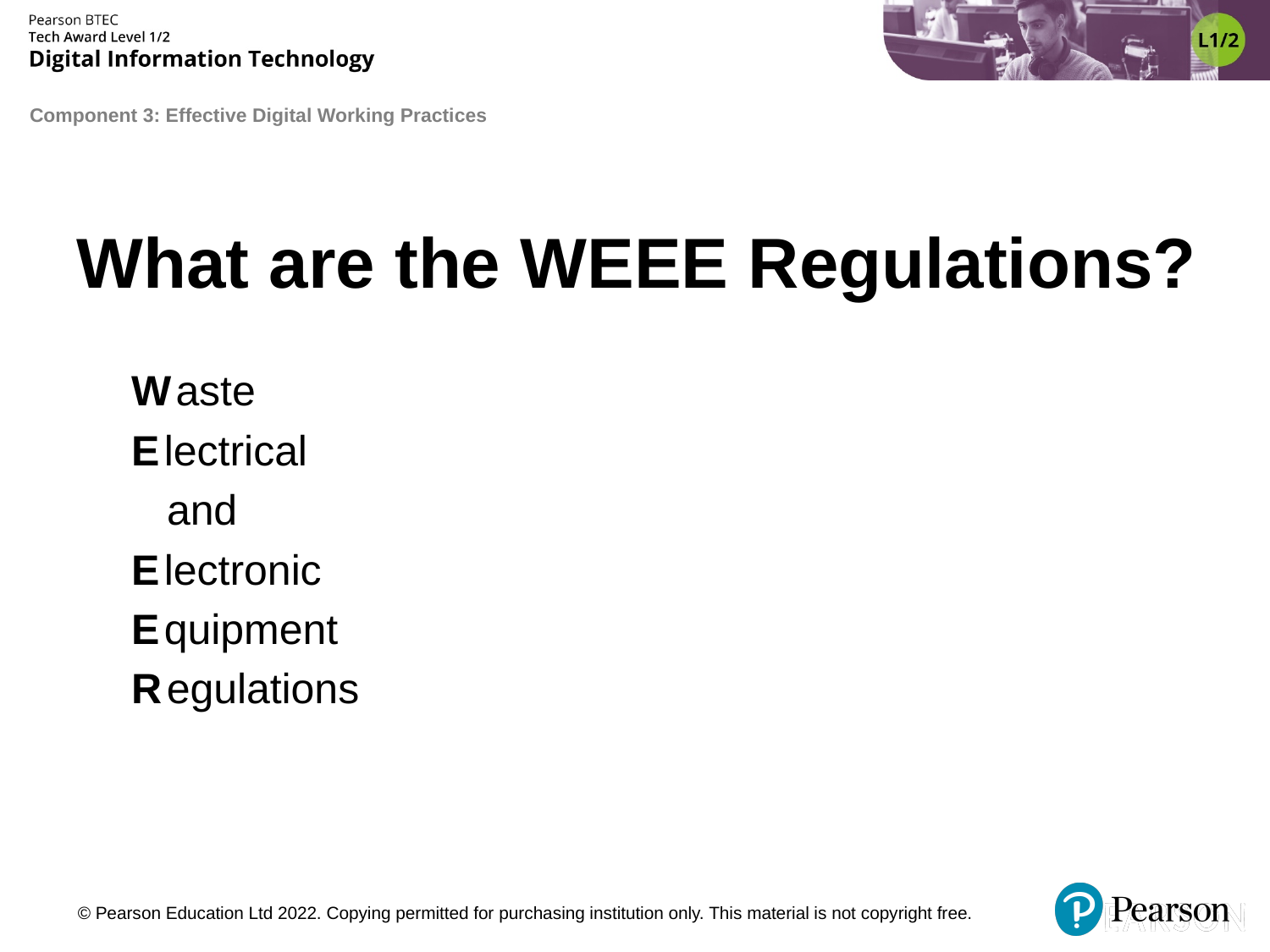

# What are the WEEE Regulations?
W aste
E lectrical
   and
E lectronic
E quipment
R egulations
© Pearson Education Ltd 2022. Copying permitted for purchasing institution only. This material is not copyright free.